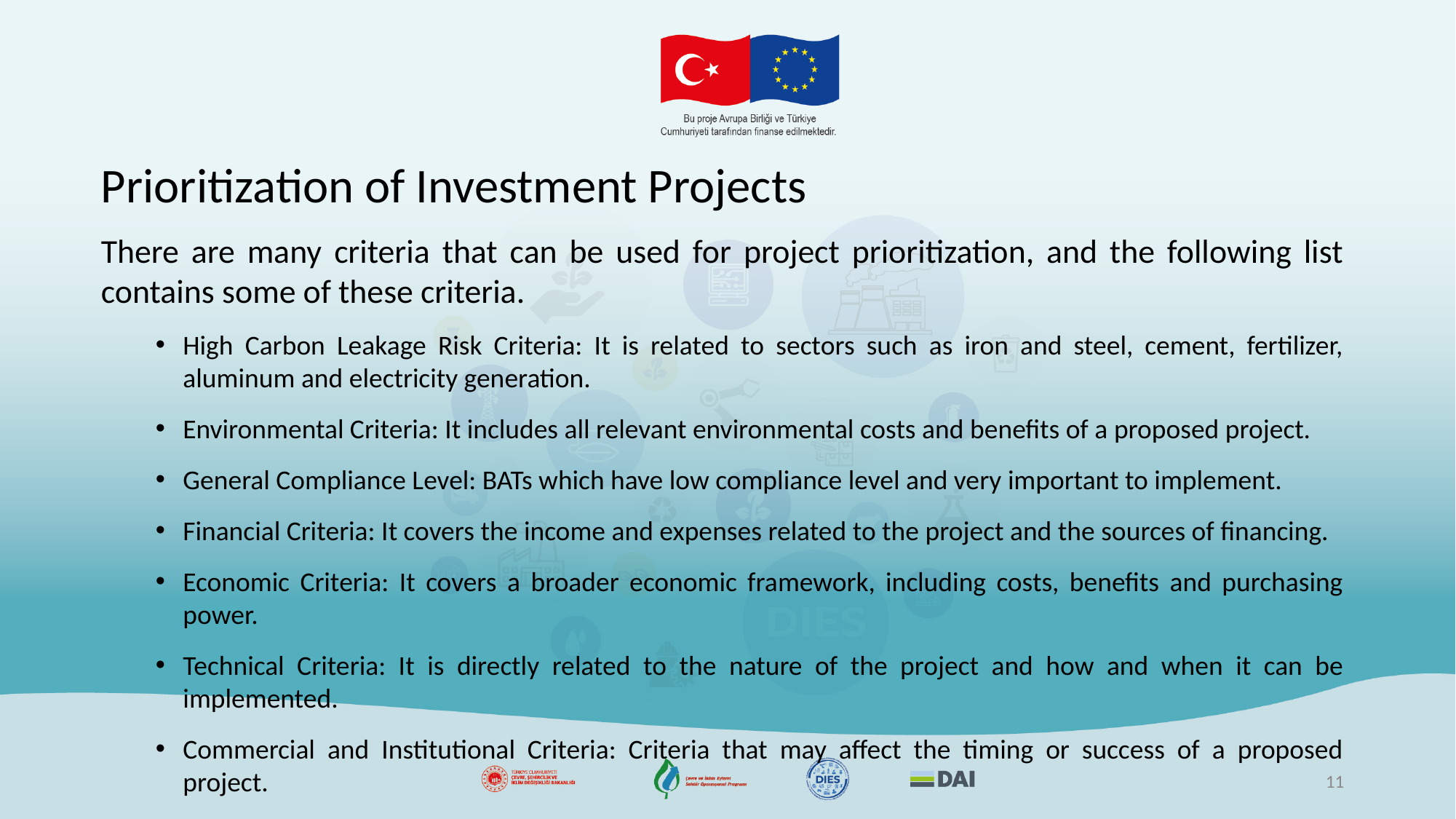

# Prioritization of Investment Projects
There are many criteria that can be used for project prioritization, and the following list contains some of these criteria.
High Carbon Leakage Risk Criteria: It is related to sectors such as iron and steel, cement, fertilizer, aluminum and electricity generation.
Environmental Criteria: It includes all relevant environmental costs and benefits of a proposed project.
General Compliance Level: BATs which have low compliance level and very important to implement.
Financial Criteria: It covers the income and expenses related to the project and the sources of financing.
Economic Criteria: It covers a broader economic framework, including costs, benefits and purchasing power.
Technical Criteria: It is directly related to the nature of the project and how and when it can be implemented.
Commercial and Institutional Criteria: Criteria that may affect the timing or success of a proposed project.
11